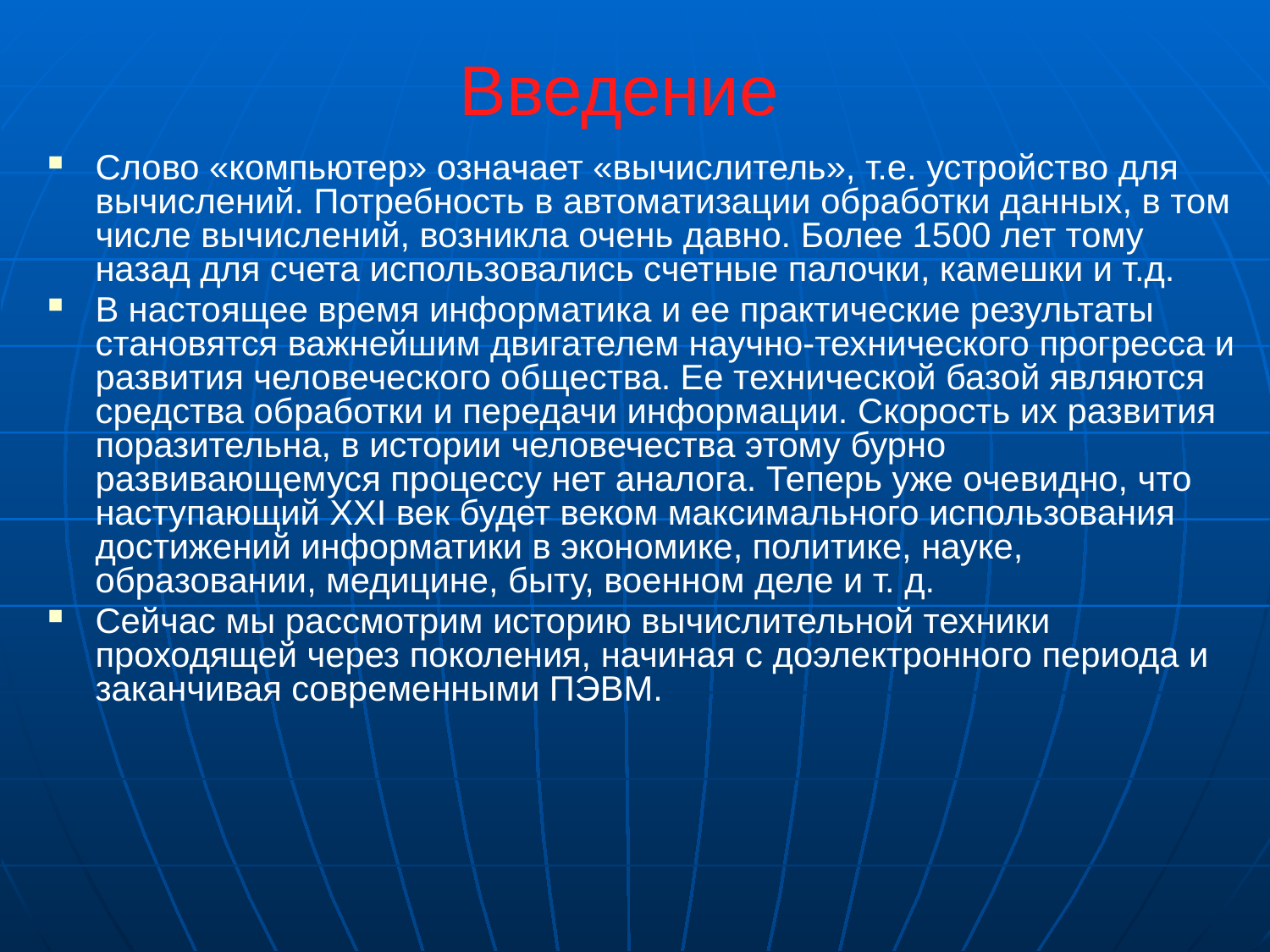

# Введение
Слово «компьютер» означает «вычислитель», т.е. устройство для вычислений. Потребность в автоматизации обработки данных, в том числе вычислений, возникла очень давно. Более 1500 лет тому назад для счета использовались счетные палочки, камешки и т.д.
В настоящее время информатика и ее практические результаты становятся важнейшим двигателем научно-технического прогресса и развития человеческого общества. Ее технической базой являются средства обработки и передачи информации. Скорость их развития поразительна, в истории человечества этому бурно развивающемуся процессу нет аналога. Теперь уже очевидно, что наступающий XXI век будет веком максимального использования достижений информатики в экономике, политике, науке, образовании, медицине, быту, военном деле и т. д.
Сейчас мы рассмотрим историю вычислительной техники проходящей через поколения, начиная с доэлектронного периода и заканчивая современными ПЭВМ.